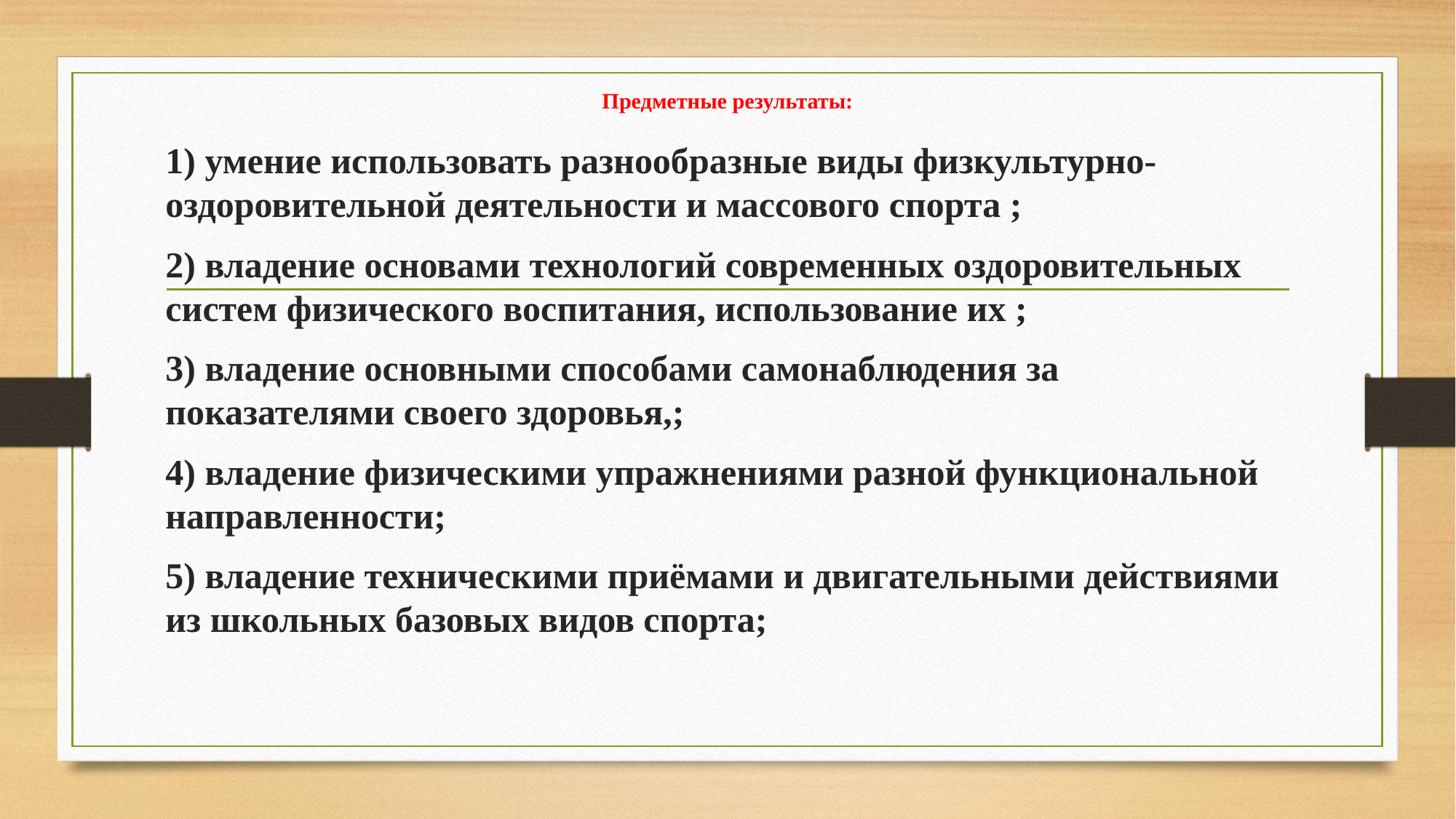

# Предметные результаты:
1) умение использовать разнообразные виды физкультурно-оздоровительной деятельности и массового спорта ;
2) владение основами технологий современных оздоровительных систем физического воспитания, использование их ;
3) владение основными способами самонаблюдения за показателями своего здоровья,;
4) владение физическими упражнениями разной функциональной направленности;
5) владение техническими приёмами и двигательными действиями из школьных базовых видов спорта;